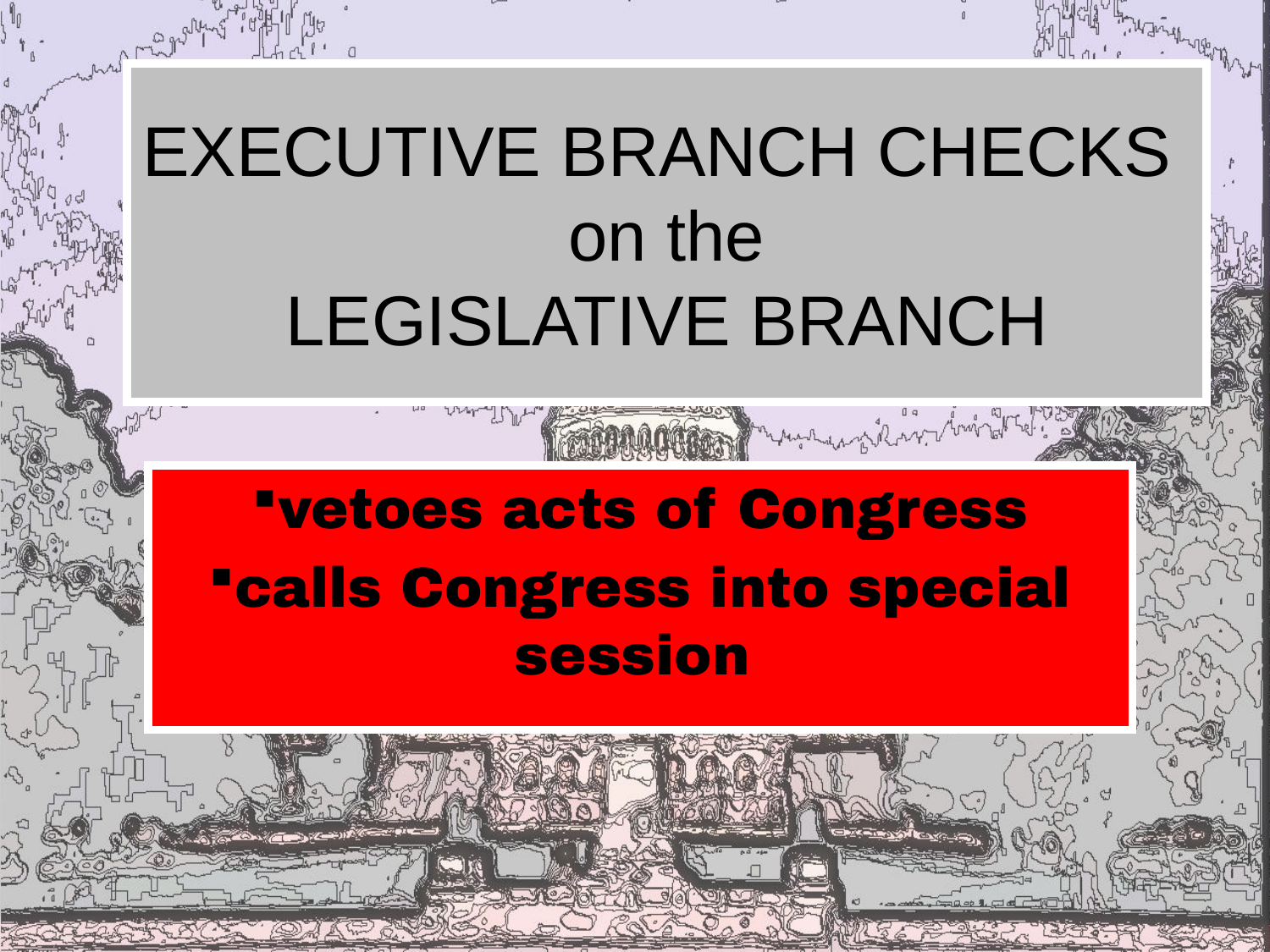

# EXECUTIVE BRANCH CHECKS on the LEGISLATIVE BRANCH
vetoes acts of Congress
calls Congress into special session